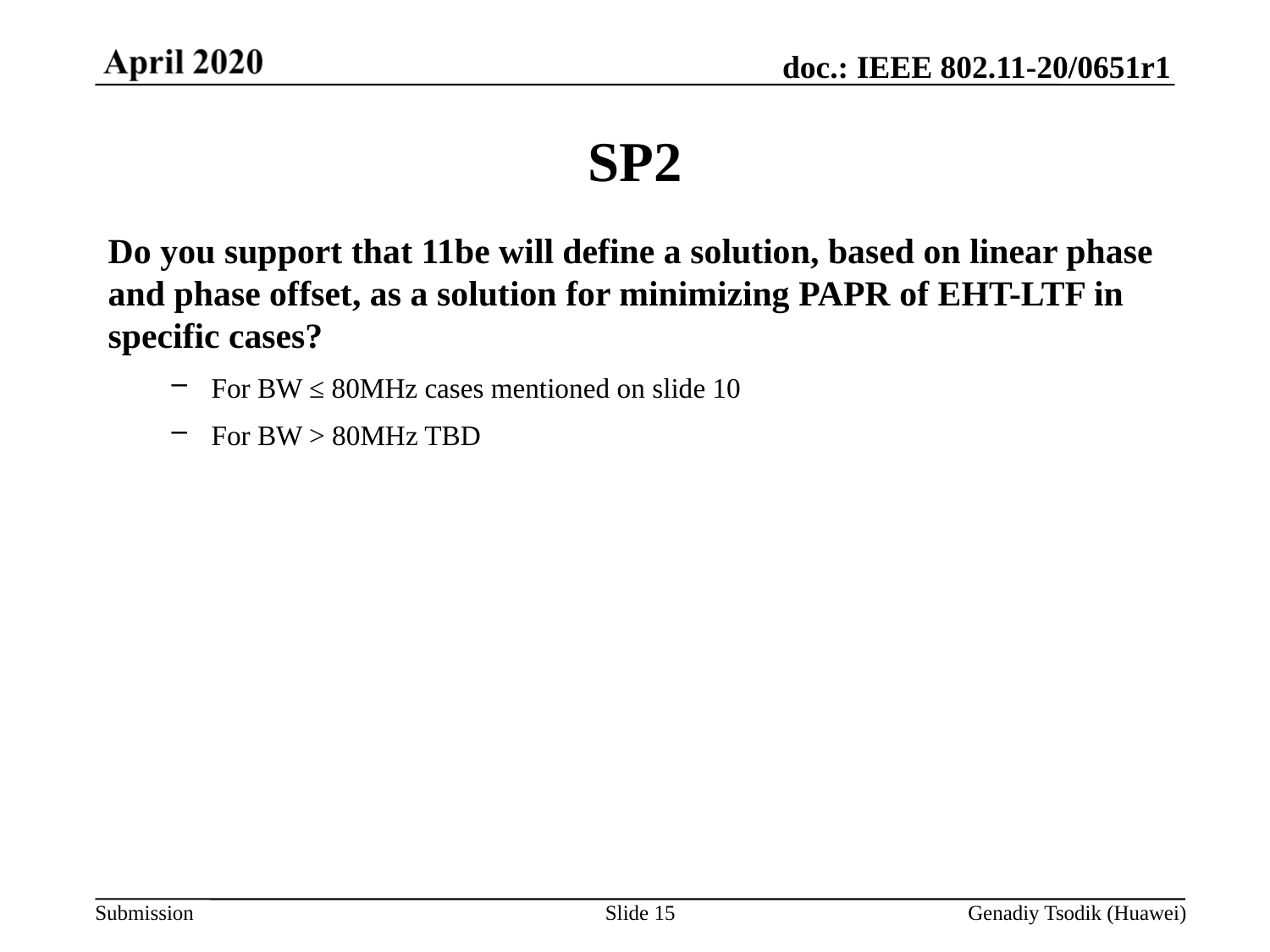

# SP2
Do you support that 11be will define a solution, based on linear phase and phase offset, as a solution for minimizing PAPR of EHT-LTF in specific cases?
For BW ≤ 80MHz cases mentioned on slide 10
For BW > 80MHz TBD

Slide 15
Genadiy Tsodik (Huawei)